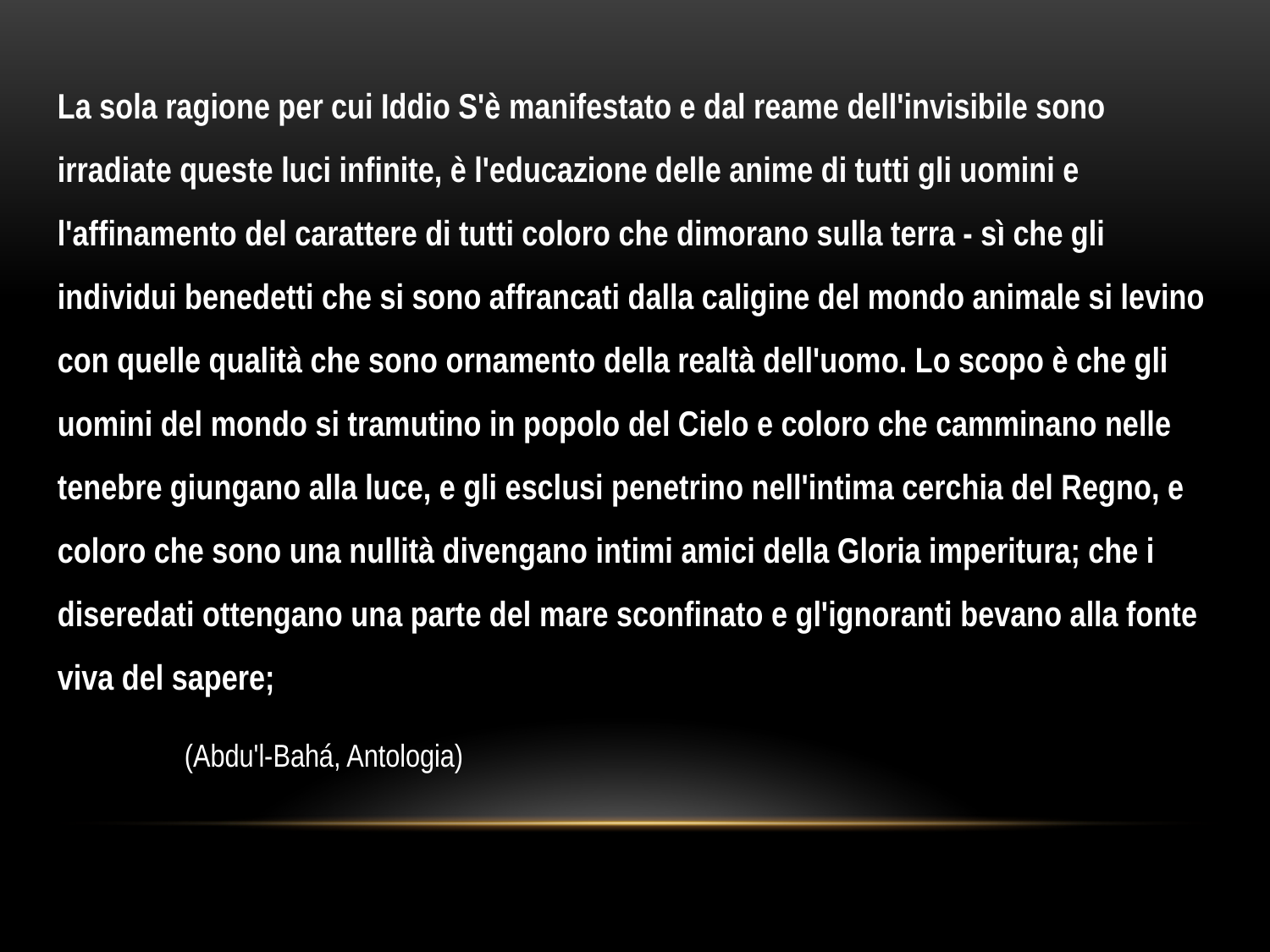

La sola ragione per cui Iddio S'è manifestato e dal reame dell'invisibile sono irradiate queste luci infinite, è l'educazione delle anime di tutti gli uomini e l'affinamento del carattere di tutti coloro che dimorano sulla terra - sì che gli individui benedetti che si sono affrancati dalla caligine del mondo animale si levino con quelle qualità che sono ornamento della realtà dell'uomo. Lo scopo è che gli uomini del mondo si tramutino in popolo del Cielo e coloro che camminano nelle tenebre giungano alla luce, e gli esclusi penetrino nell'intima cerchia del Regno, e coloro che sono una nullità divengano intimi amici della Gloria imperitura; che i diseredati ottengano una parte del mare sconfinato e gl'ignoranti bevano alla fonte viva del sapere;

	(Abdu'l-Bahá, Antologia)